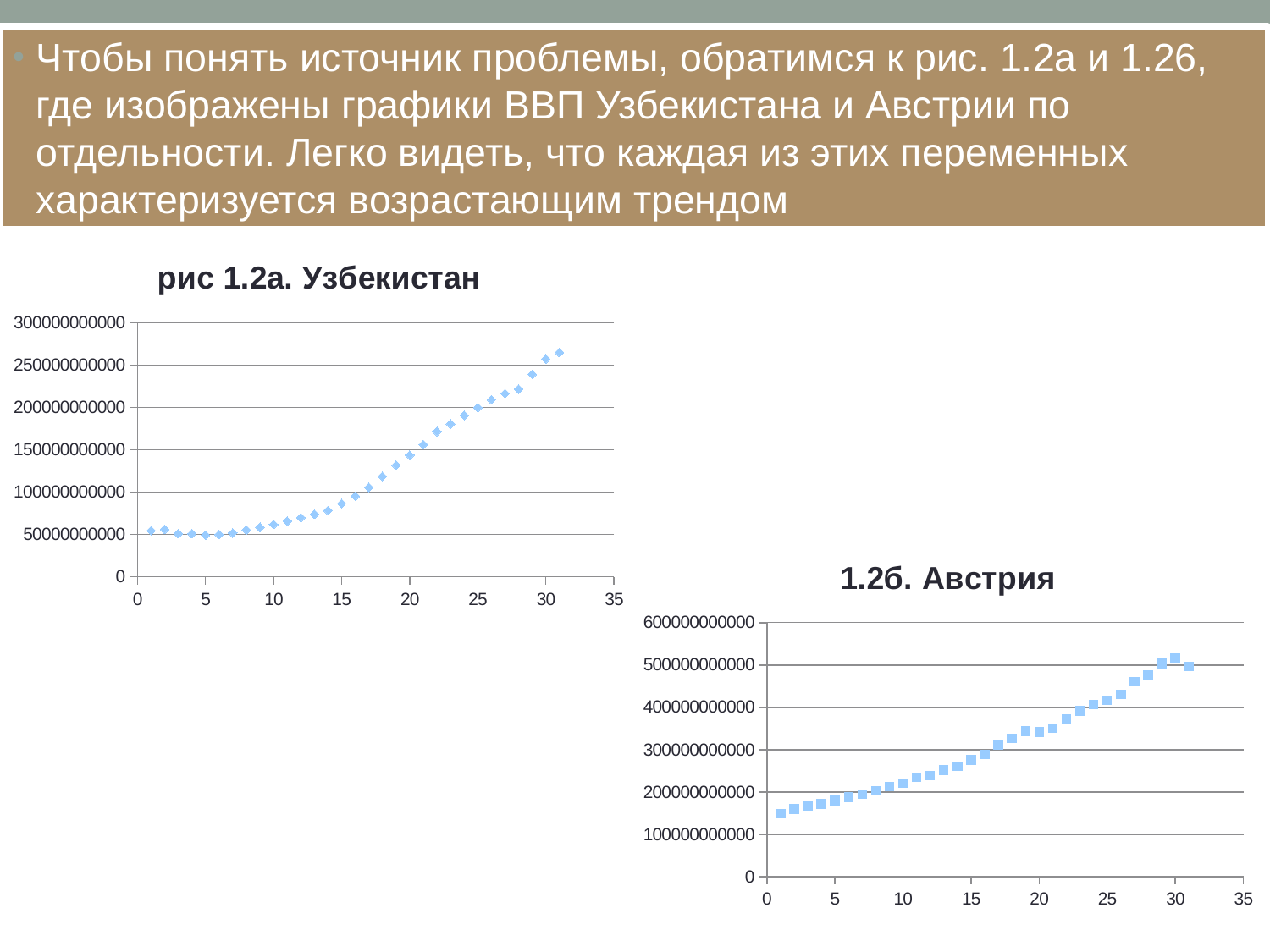

# Чтобы понять источник проблемы, обратимся к рис. 1.2а и 1.26, где изображены графики ВВП Узбекистана и Австрии по отдельности. Легко видеть, что каждая из этих переменных характеризуется возрастающим трендом

### Chart: рис 1.2а. Узбекистан

| Category | Узбекистан |
|---|---|

### Chart: 1.2б. Австрия

| Category | Австрия |
|---|---|